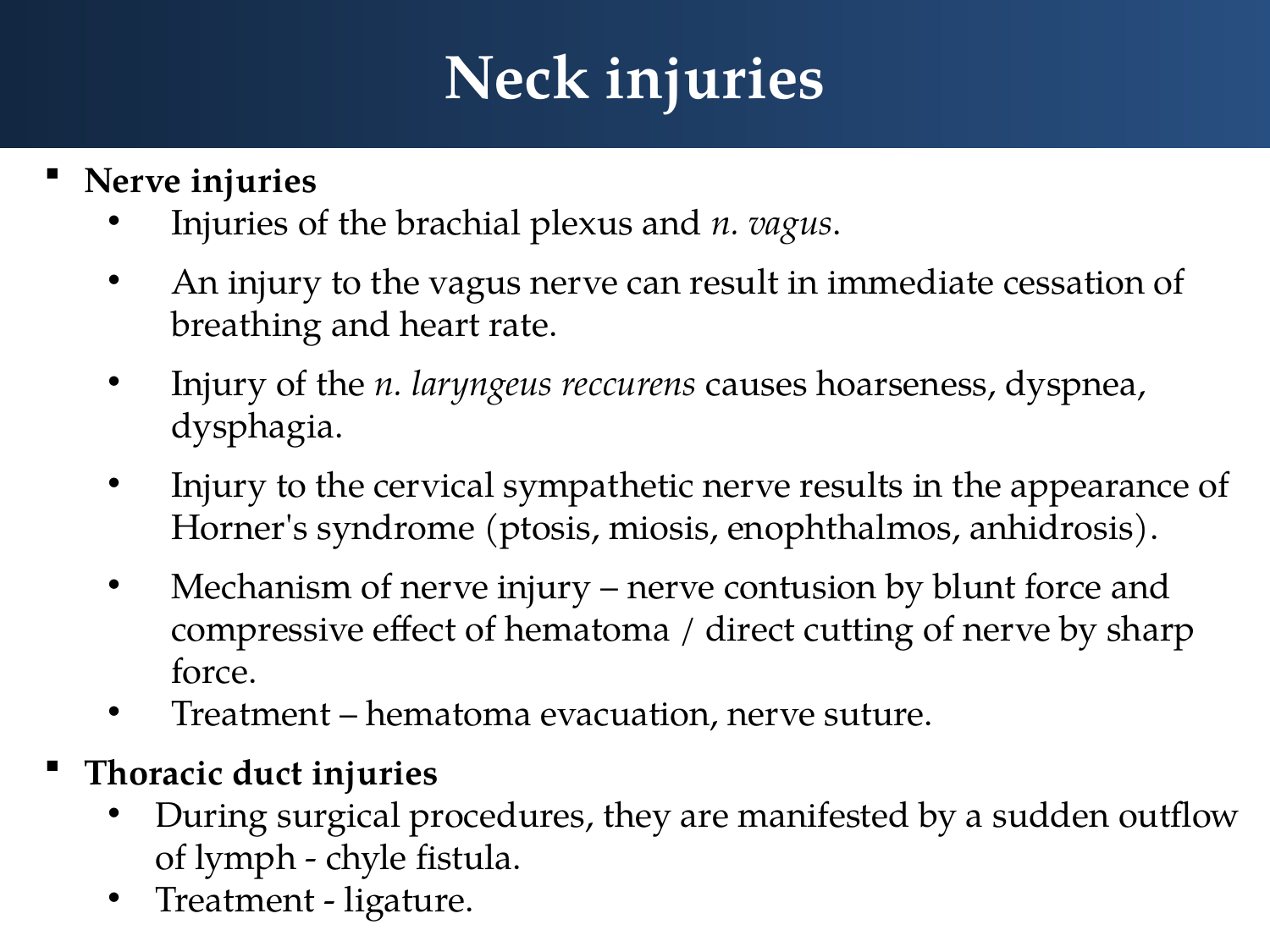

Neck injuries
Nerve injuries
Injuries of the brachial plexus and n. vagus.

An injury to the vagus nerve can result in immediate cessation of breathing and heart rate.

Injury of the n. laryngeus reccurens causes hoarseness, dyspnea, dysphagia.

Injury to the cervical sympathetic nerve results in the appearance of Horner's syndrome (ptosis, miosis, enophthalmos, anhidrosis).

Mechanism of nerve injury – nerve contusion by blunt force and compressive effect of hematoma / direct cutting of nerve by sharp force.
Treatment – hematoma evacuation, nerve suture.

Thoracic duct injuries
During surgical procedures, they are manifested by a sudden outflow of lymph - chyle fistula.
Treatment - ligature.